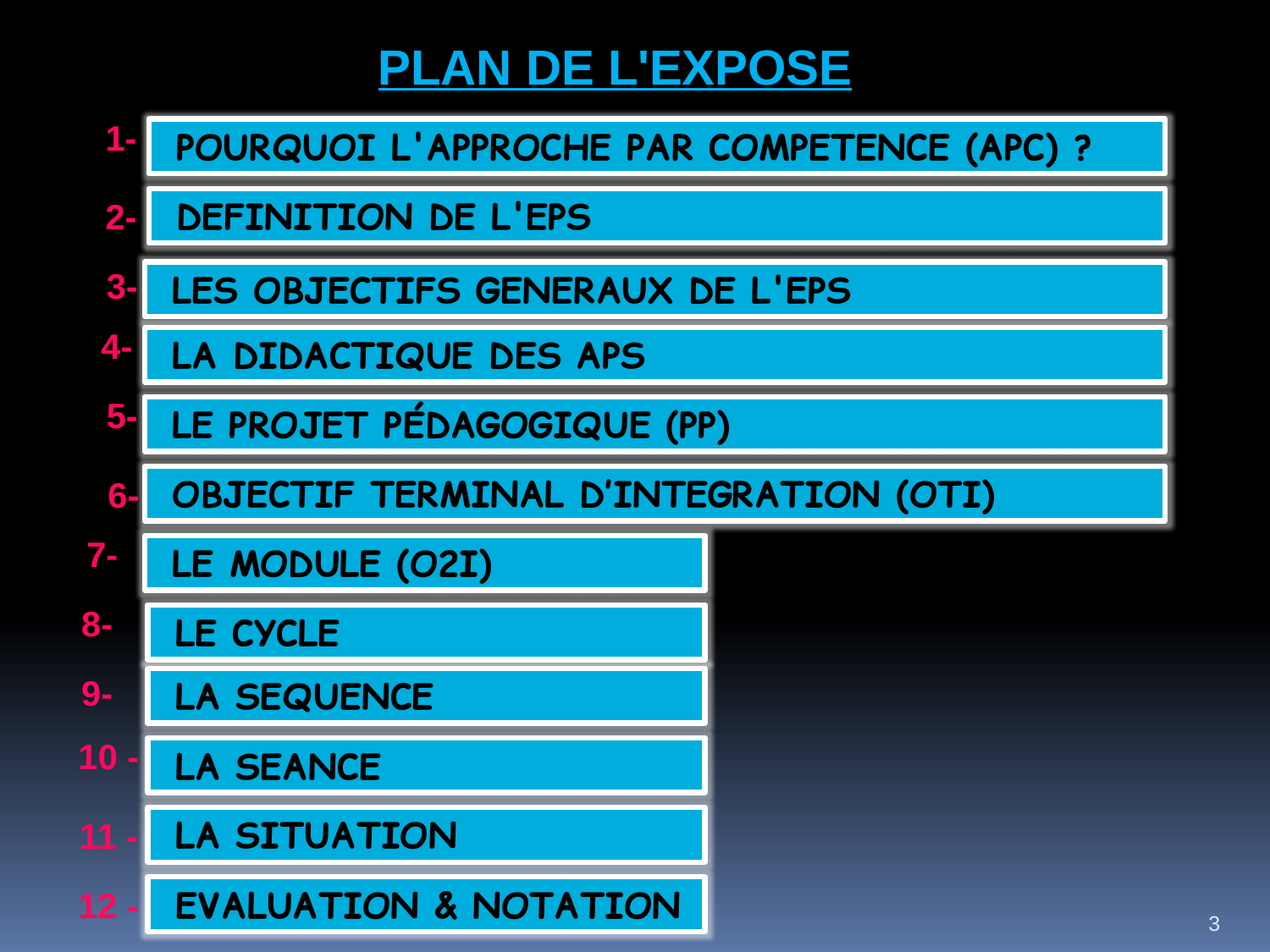

PLAN DE L'EXPOSE
1-
 POURQUOI L'APPROCHE PAR COMPETENCE (APC) ?
2-
 DEFINITION DE L'EPS
3-
 LES OBJECTIFS GENERAUX DE L'EPS
4-
 LA DIDACTIQUE DES APS
5-
 LE PROJET PÉDAGOGIQUE (PP)
6-
 OBJECTIF TERMINAL D’INTEGRATION (OTI)
7-
 LE MODULE (O2I)
8-
 LE CYCLE
9-
 LA SEQUENCE
10 -
 LA SEANCE
11 -
 LA SITUATION
12 -
 EVALUATION & NOTATION
3